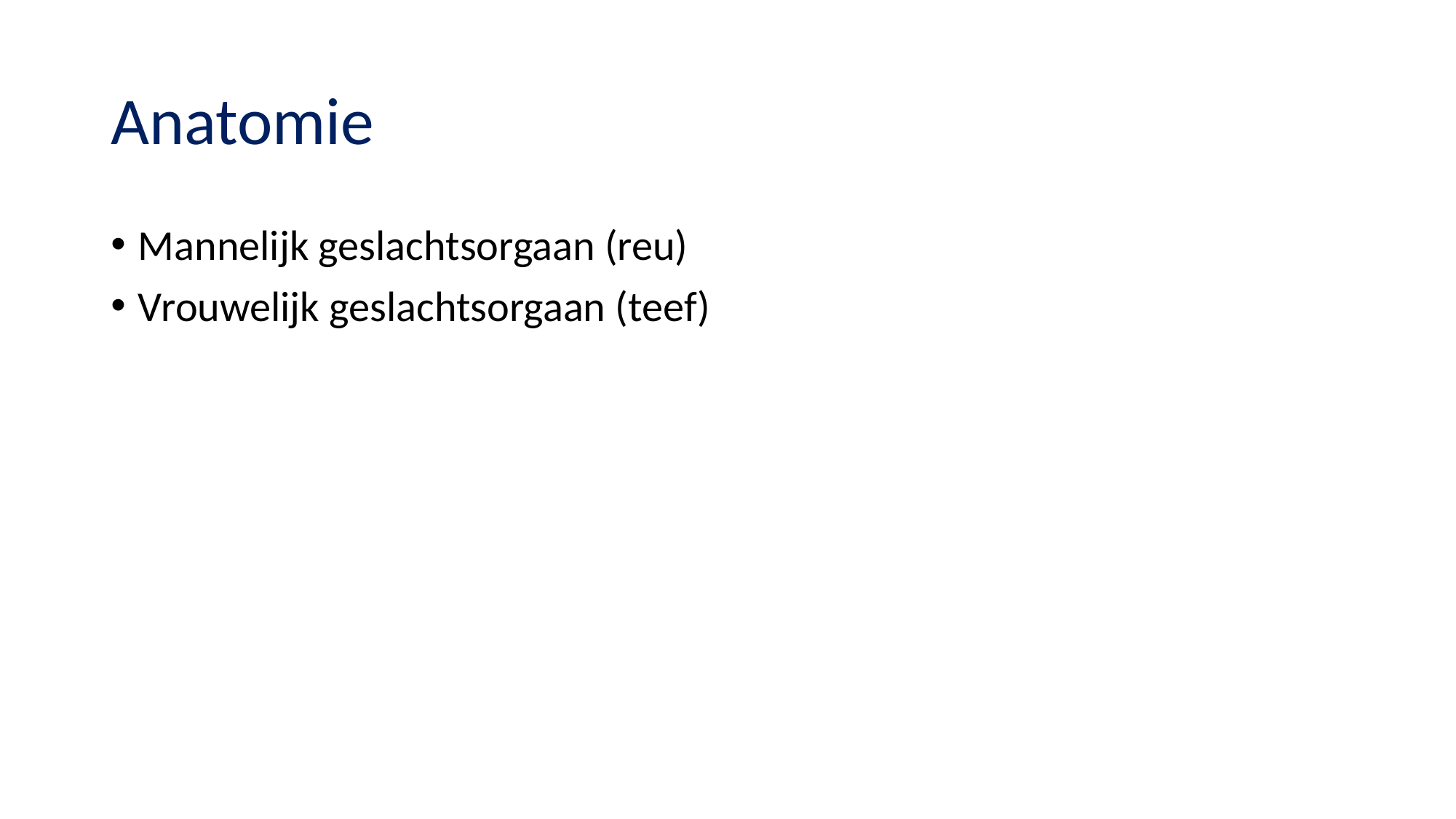

# Anatomie
Mannelijk geslachtsorgaan (reu)
Vrouwelijk geslachtsorgaan (teef)